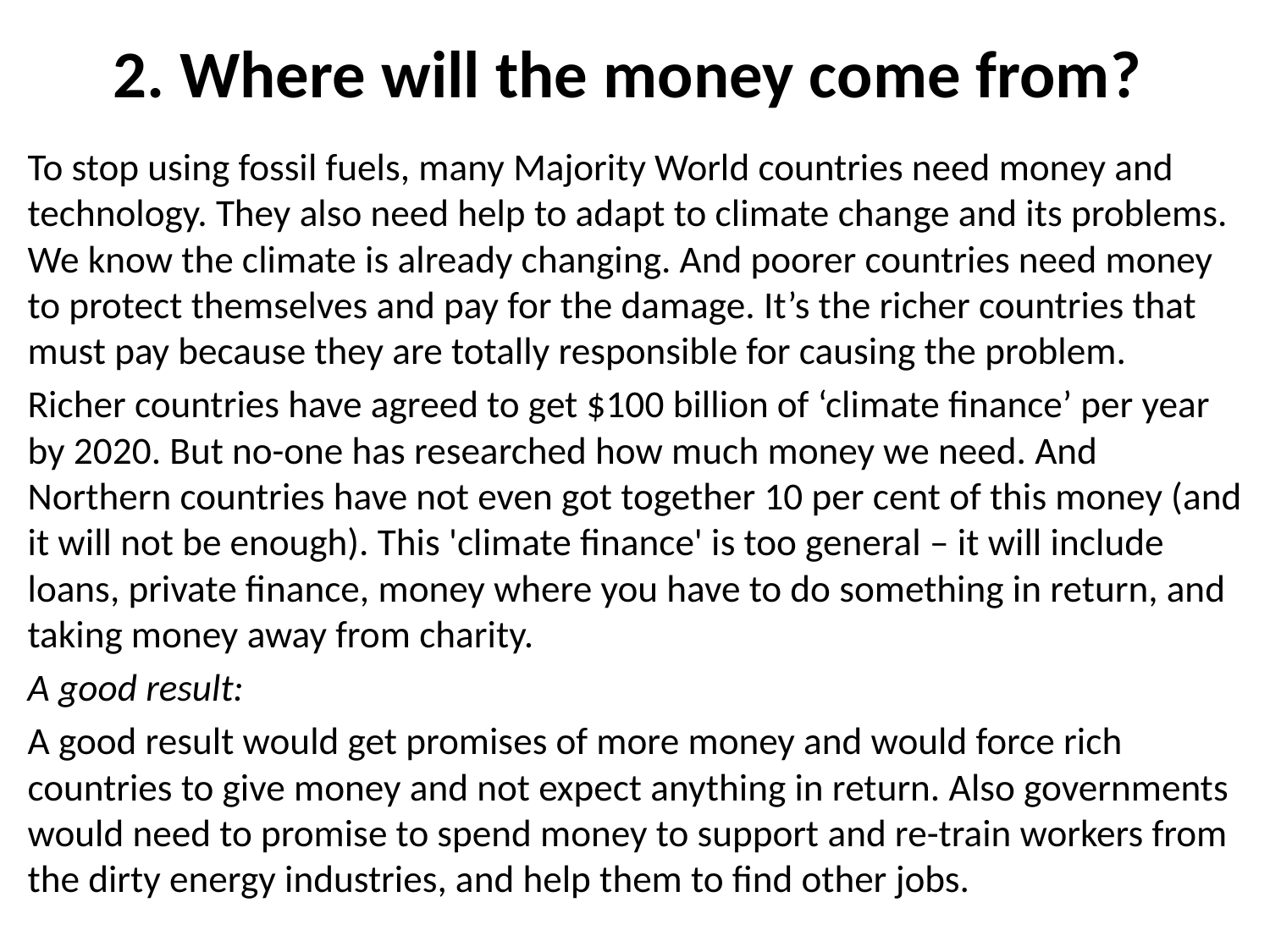

# 2. Where will the money come from?
To stop using fossil fuels, many Majority World countries need money and technology. They also need help to adapt to climate change and its problems. We know the climate is already changing. And poorer countries need money to protect themselves and pay for the damage. It’s the richer countries that must pay because they are totally responsible for causing the problem.
Richer countries have agreed to get $100 billion of ‘climate finance’ per year by 2020. But no-one has researched how much money we need. And Northern countries have not even got together 10 per cent of this money (and it will not be enough). This 'climate finance' is too general – it will include loans, private finance, money where you have to do something in return, and taking money away from charity.
A good result:
A good result would get promises of more money and would force rich countries to give money and not expect anything in return. Also governments would need to promise to spend money to support and re-train workers from the dirty energy industries, and help them to find other jobs.